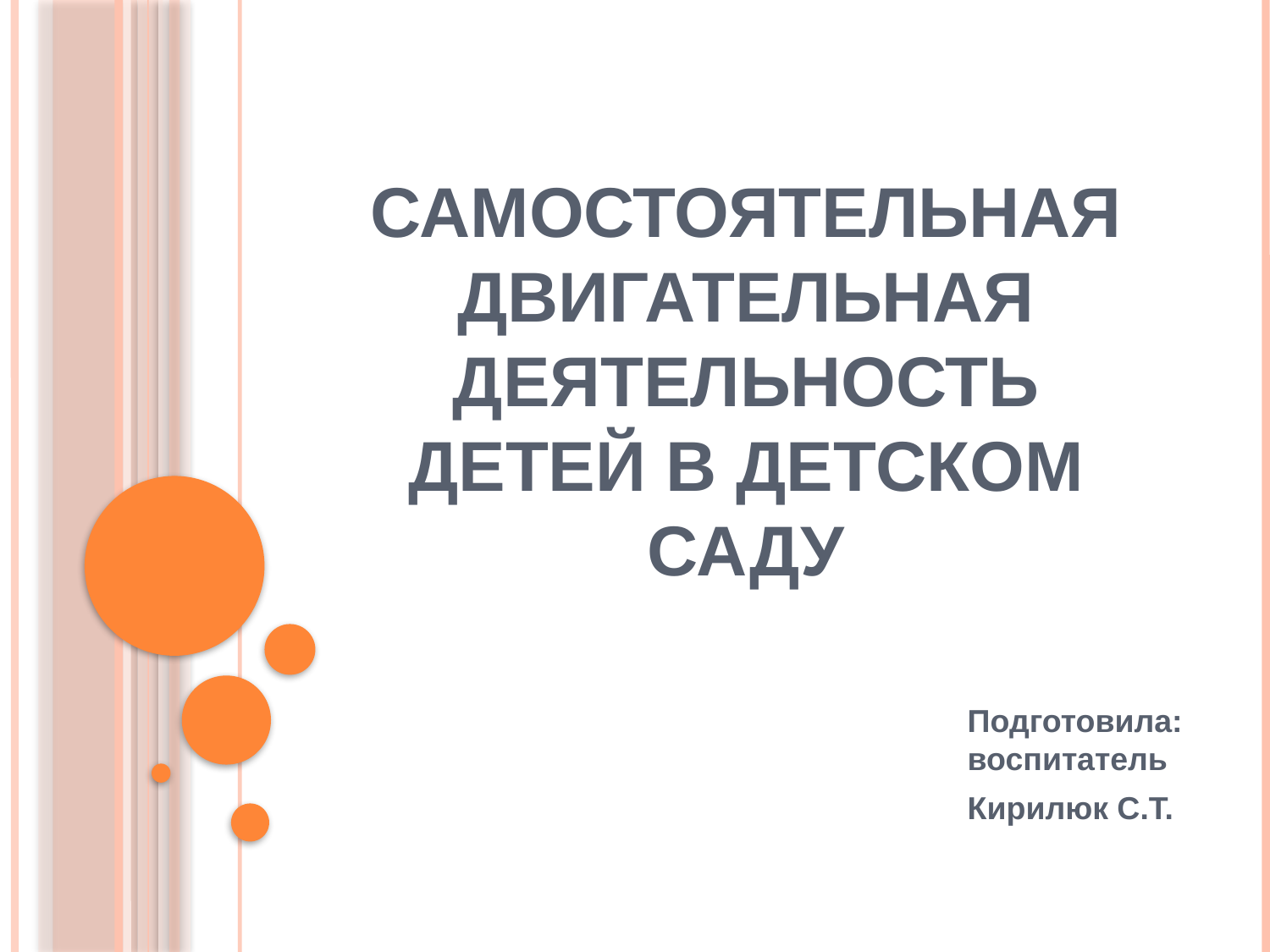

# Самостоятельная двигательная деятельность детей в детском саду
Подготовила: воспитатель
Кирилюк С.Т.